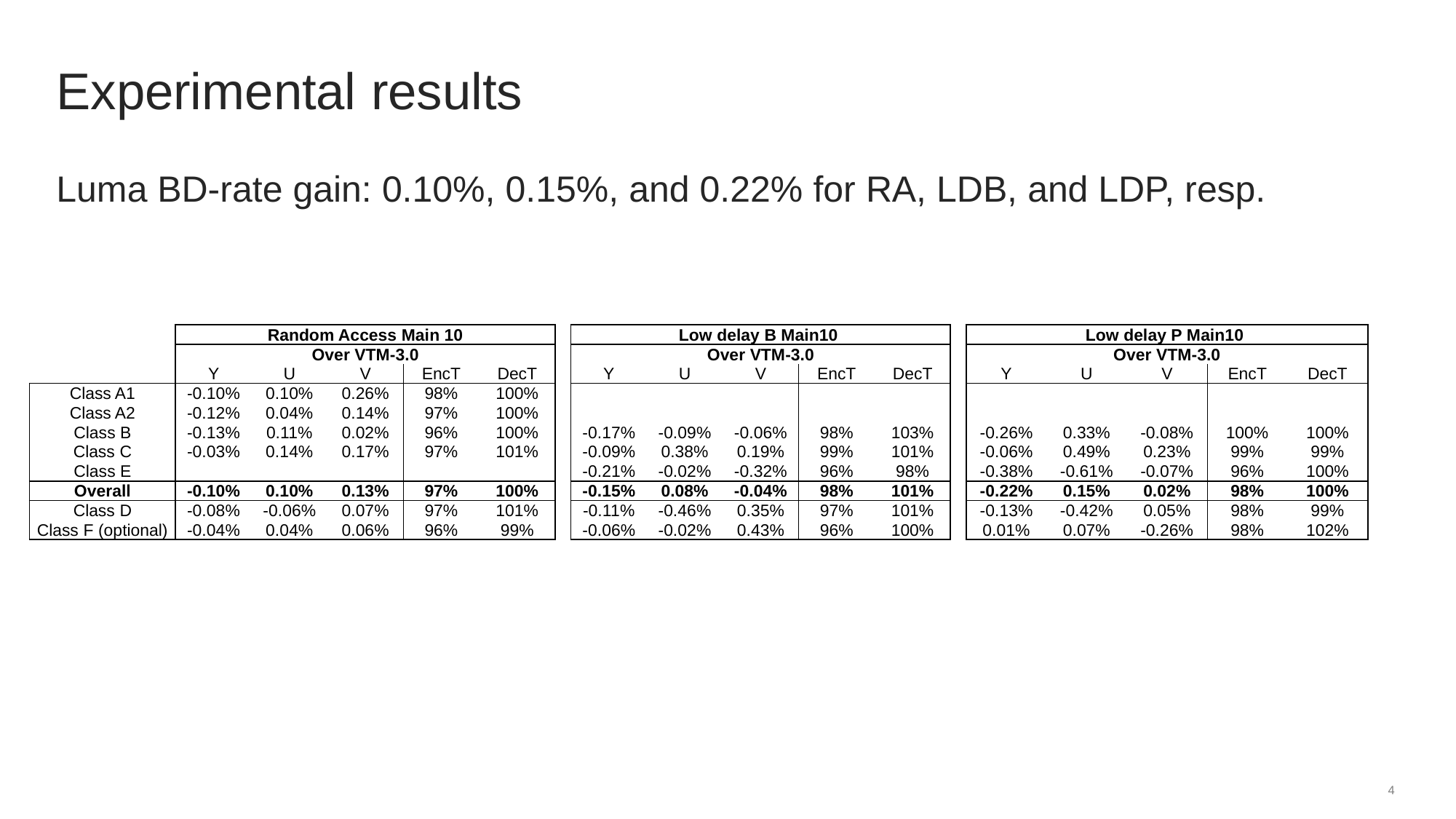

# Experimental results
Luma BD-rate gain: 0.10%, 0.15%, and 0.22% for RA, LDB, and LDP, resp.
|  | Random Access Main 10 |  |  |  |  |
| --- | --- | --- | --- | --- | --- |
|  | Over VTM-3.0 |  |  |  |  |
|  | Y | U | V | EncT | DecT |
| Class A1 | -0.10% | 0.10% | 0.26% | 98% | 100% |
| Class A2 | -0.12% | 0.04% | 0.14% | 97% | 100% |
| Class B | -0.13% | 0.11% | 0.02% | 96% | 100% |
| Class C | -0.03% | 0.14% | 0.17% | 97% | 101% |
| Class E |  |  |  |  |  |
| Overall | -0.10% | 0.10% | 0.13% | 97% | 100% |
| Class D | -0.08% | -0.06% | 0.07% | 97% | 101% |
| Class F (optional) | -0.04% | 0.04% | 0.06% | 96% | 99% |
| Low delay B Main10 |  |  |  |  |
| --- | --- | --- | --- | --- |
| Over VTM-3.0 |  |  |  |  |
| Y | U | V | EncT | DecT |
|  |  |  |  |  |
|  |  |  |  |  |
| -0.17% | -0.09% | -0.06% | 98% | 103% |
| -0.09% | 0.38% | 0.19% | 99% | 101% |
| -0.21% | -0.02% | -0.32% | 96% | 98% |
| -0.15% | 0.08% | -0.04% | 98% | 101% |
| -0.11% | -0.46% | 0.35% | 97% | 101% |
| -0.06% | -0.02% | 0.43% | 96% | 100% |
| Low delay P Main10 |  |  |  |  |
| --- | --- | --- | --- | --- |
| Over VTM-3.0 |  |  |  |  |
| Y | U | V | EncT | DecT |
|  |  |  |  |  |
|  |  |  |  |  |
| -0.26% | 0.33% | -0.08% | 100% | 100% |
| -0.06% | 0.49% | 0.23% | 99% | 99% |
| -0.38% | -0.61% | -0.07% | 96% | 100% |
| -0.22% | 0.15% | 0.02% | 98% | 100% |
| -0.13% | -0.42% | 0.05% | 98% | 99% |
| 0.01% | 0.07% | -0.26% | 98% | 102% |